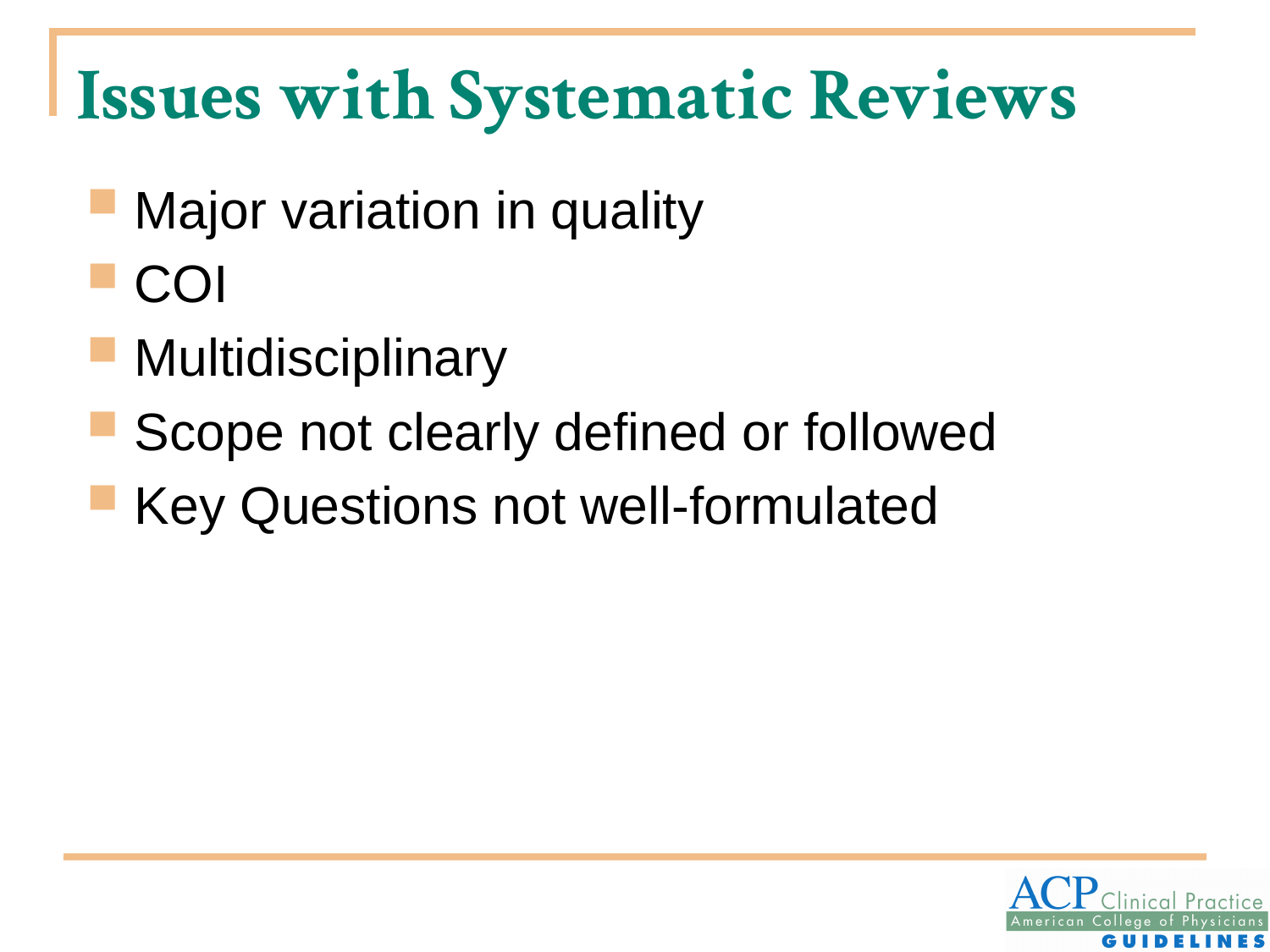

# Issues with Systematic Reviews
Major variation in quality
COI
Multidisciplinary
Scope not clearly defined or followed
Key Questions not well-formulated